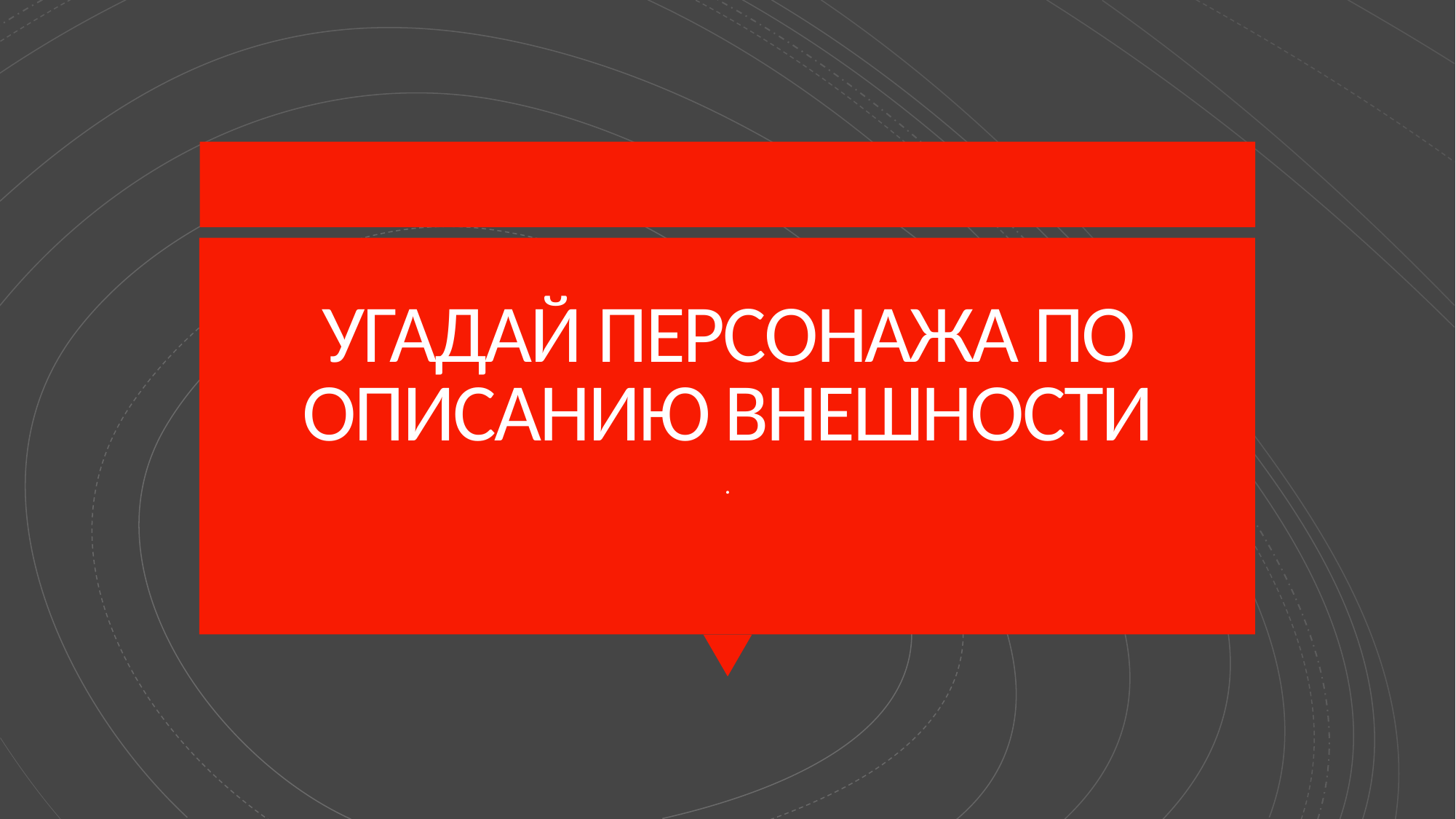

# УГАДАЙ ПЕРСОНАЖА ПО ОПИСАНИЮ ВНЕШНОСТИ
.